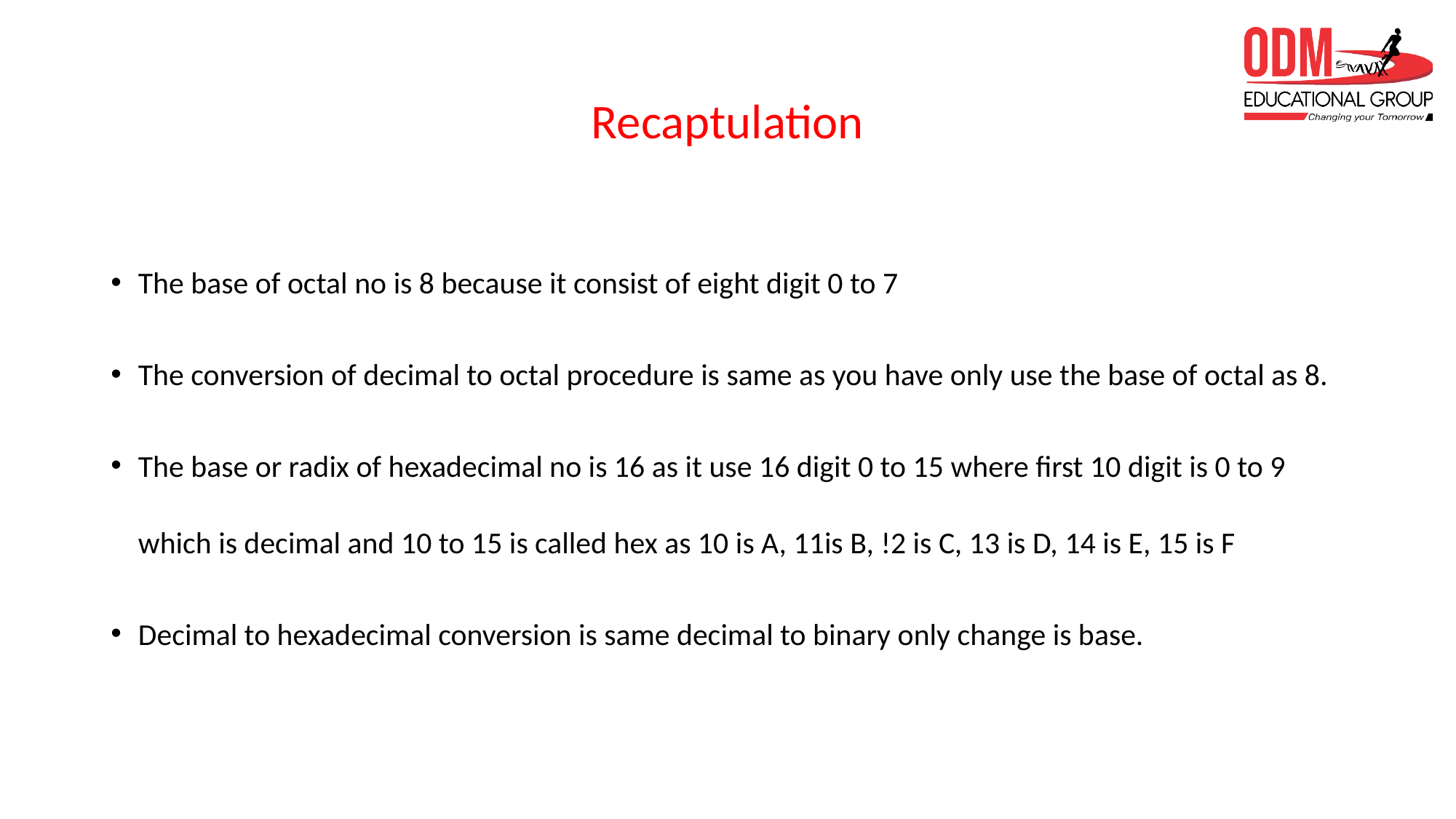

# Recaptulation
The base of octal no is 8 because it consist of eight digit 0 to 7
The conversion of decimal to octal procedure is same as you have only use the base of octal as 8.
The base or radix of hexadecimal no is 16 as it use 16 digit 0 to 15 where first 10 digit is 0 to 9 which is decimal and 10 to 15 is called hex as 10 is A, 11is B, !2 is C, 13 is D, 14 is E, 15 is F
Decimal to hexadecimal conversion is same decimal to binary only change is base.